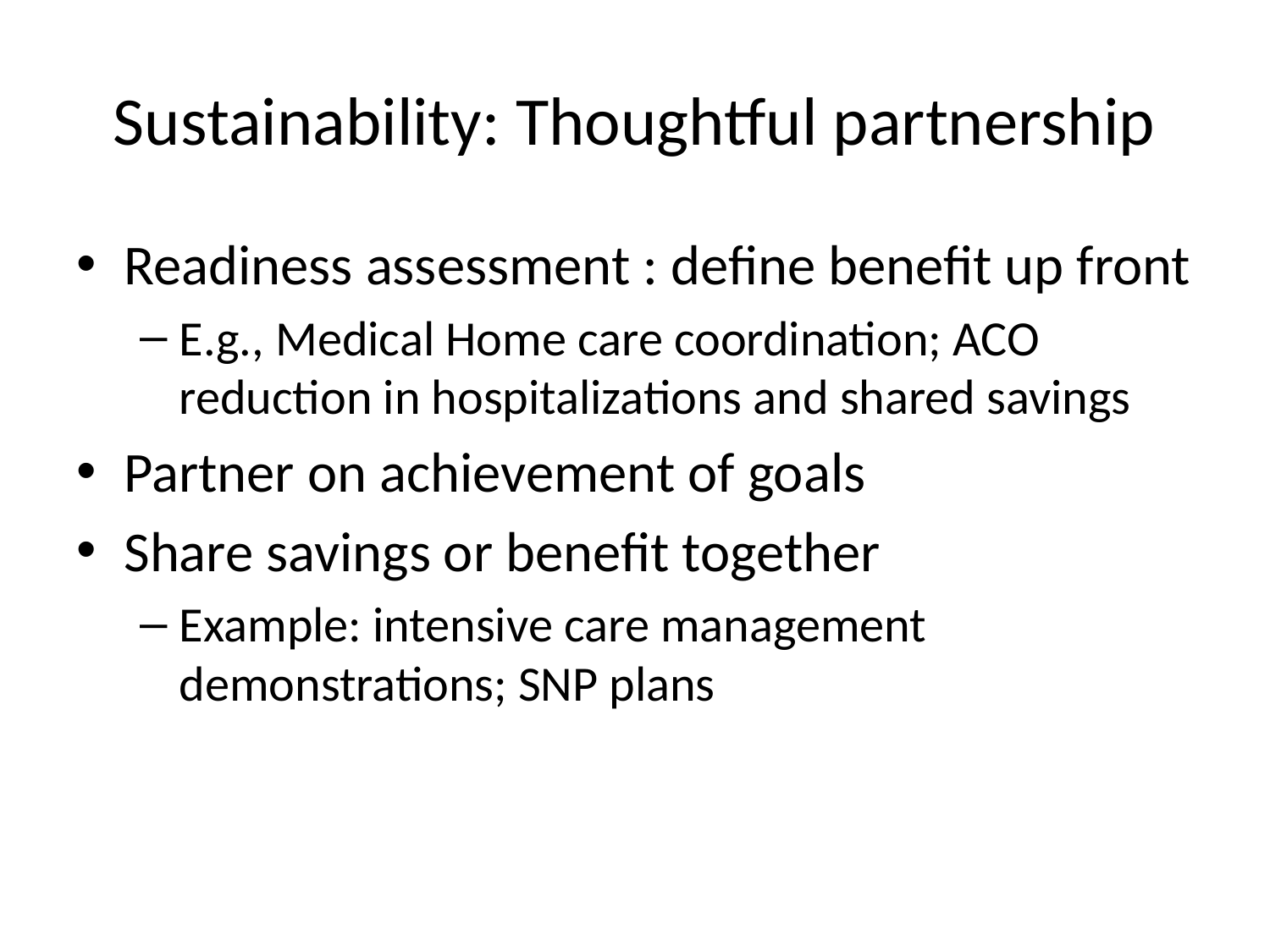

# Sustainability: Thoughtful partnership
Readiness assessment : define benefit up front
E.g., Medical Home care coordination; ACO reduction in hospitalizations and shared savings
Partner on achievement of goals
Share savings or benefit together
Example: intensive care management demonstrations; SNP plans